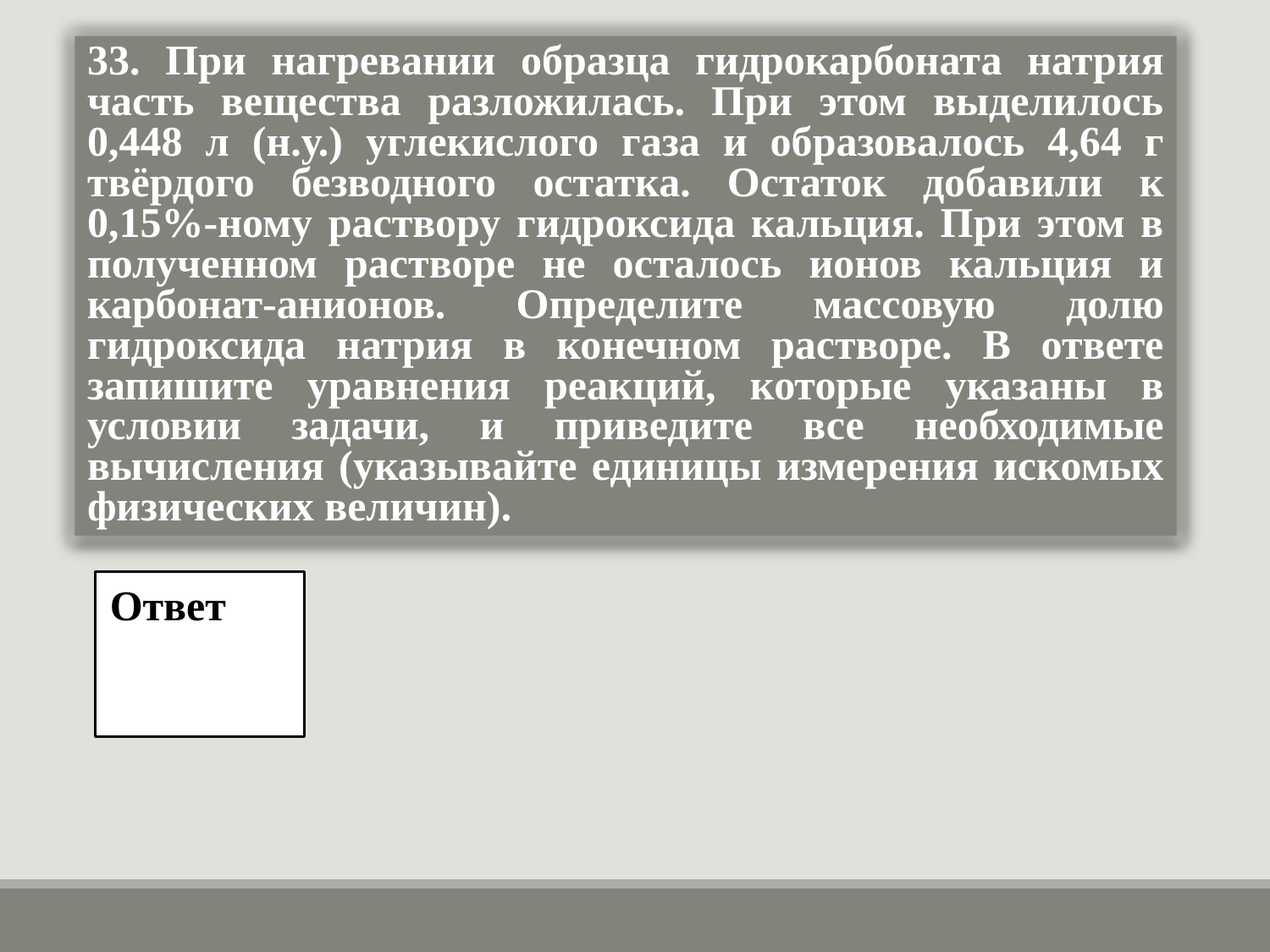

33. При нагревании образца гидрокарбоната натрия часть вещества разложилась. При этом выделилось 0,448 л (н.у.) углекислого газа и образовалось 4,64 г твёрдого безводного остатка. Остаток добавили к 0,15%-ному раствору гидроксида кальция. При этом в полученном растворе не осталось ионов кальция и карбонат-анионов. Определите массовую долю гидроксида натрия в конечном растворе. В ответе запишите уравнения реакций, которые указаны в условии задачи, и приведите все необходимые вычисления (указывайте единицы измерения искомых физических величин).
Ответ